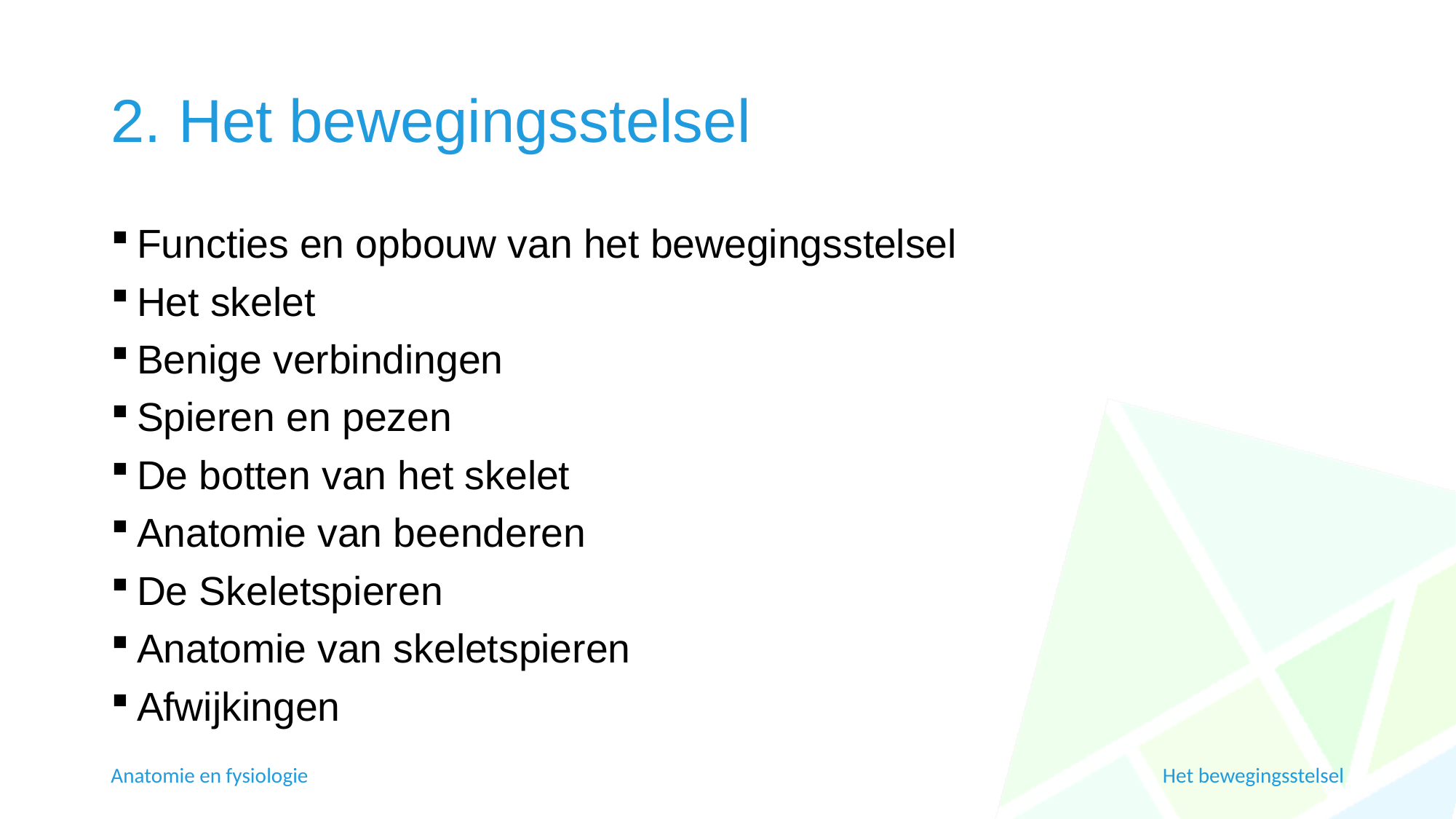

# 2. Het bewegingsstelsel
Functies en opbouw van het bewegingsstelsel
Het skelet
Benige verbindingen
Spieren en pezen
De botten van het skelet
Anatomie van beenderen
De Skeletspieren
Anatomie van skeletspieren
Afwijkingen
Anatomie en fysiologie
Het bewegingsstelsel